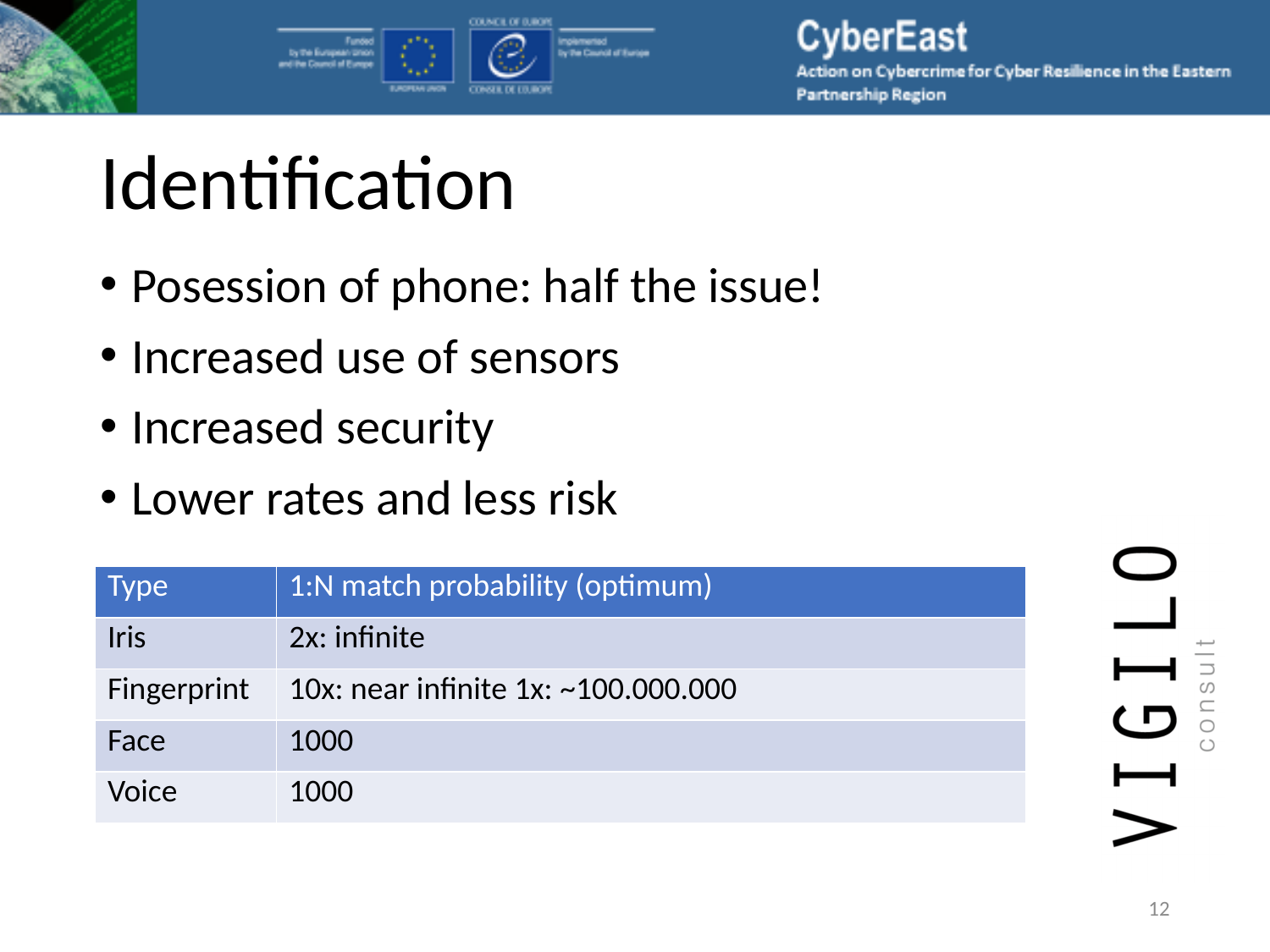

# Identification
Posession of phone: half the issue!
Increased use of sensors
Increased security
Lower rates and less risk
| Type | 1:N match probability (optimum) |
| --- | --- |
| Iris | 2x: infinite |
| Fingerprint | 10x: near infinite 1x: ~100.000.000 |
| Face | 1000 |
| Voice | 1000 |
12